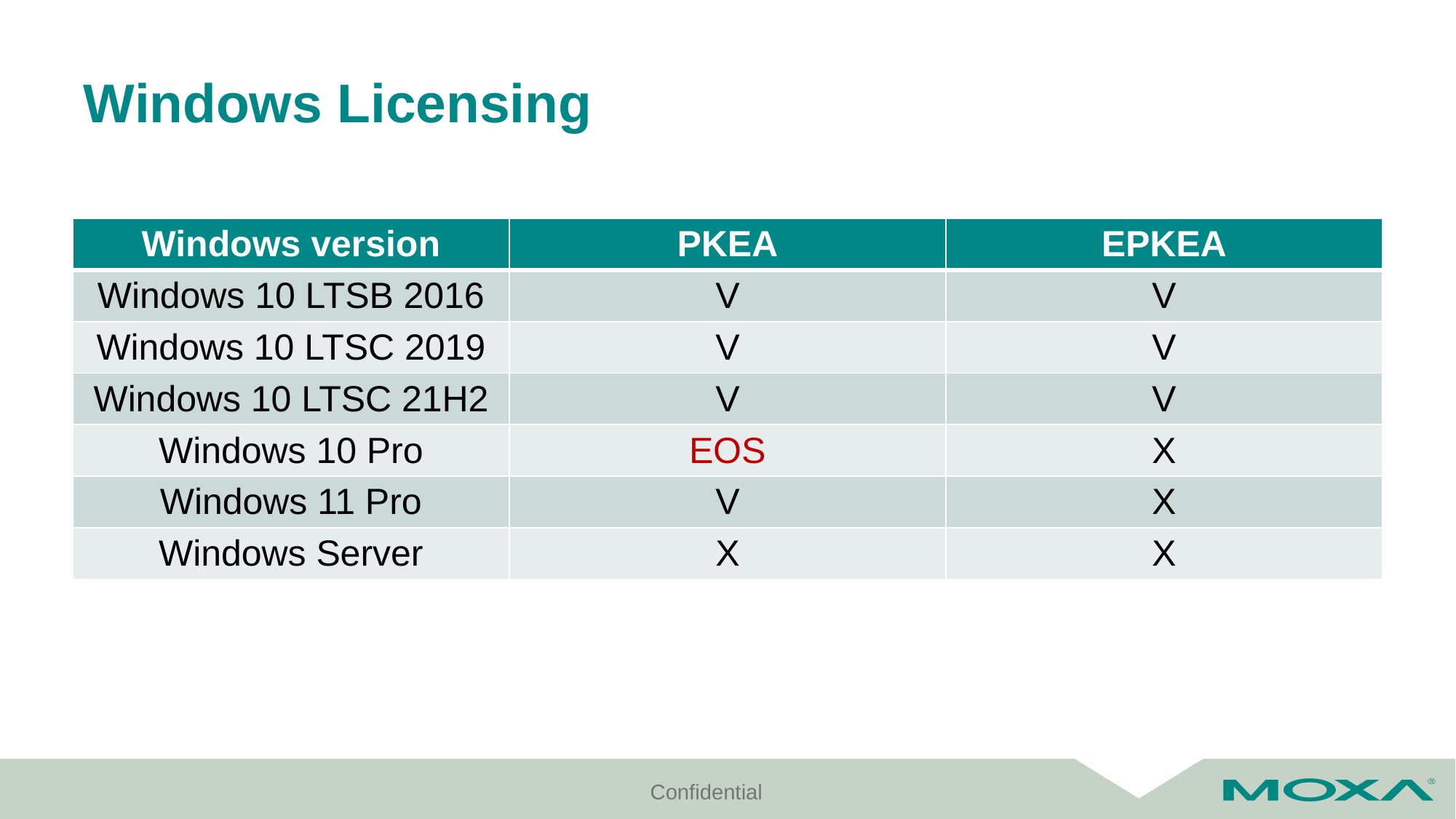

# Windows Licensing

| Windows version | PKEA | EPKEA |
| --- | --- | --- |
| Windows 10 LTSB 2016 | V | V |
| Windows 10 LTSC 2019 | V | V |
| Windows 10 LTSC 21H2 | V | V |
| Windows 10 Pro | EOS | X |
| Windows 11 Pro | V | X |
| Windows Server | X | X |